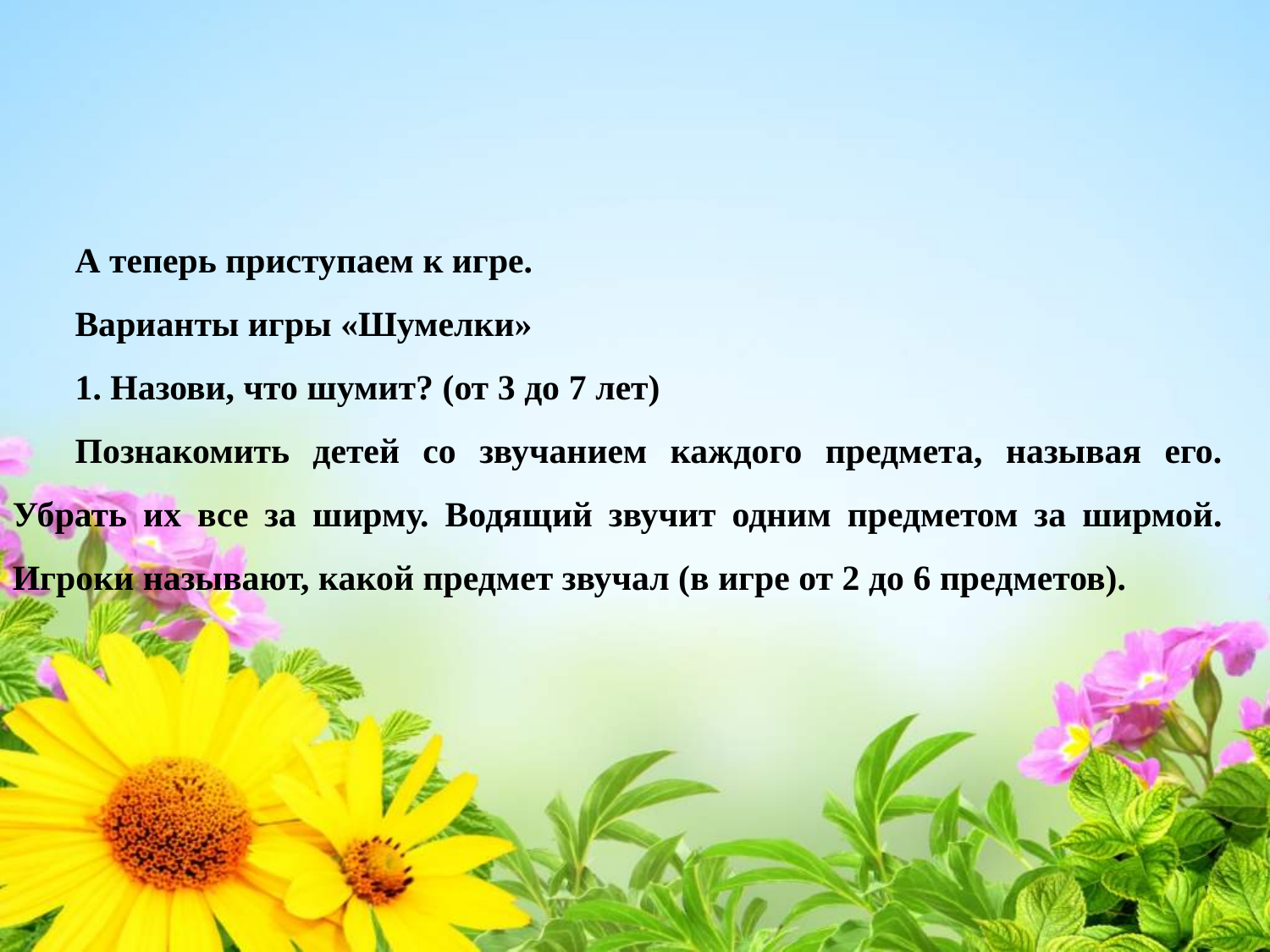

А теперь приступаем к игре.
Варианты игры «Шумелки»
1. Назови, что шумит? (от 3 до 7 лет)
Познакомить детей со звучанием каждого предмета, называя его. Убрать их все за ширму. Водящий звучит одним предметом за ширмой. Игроки называют, какой предмет звучал (в игре от 2 до 6 предметов).